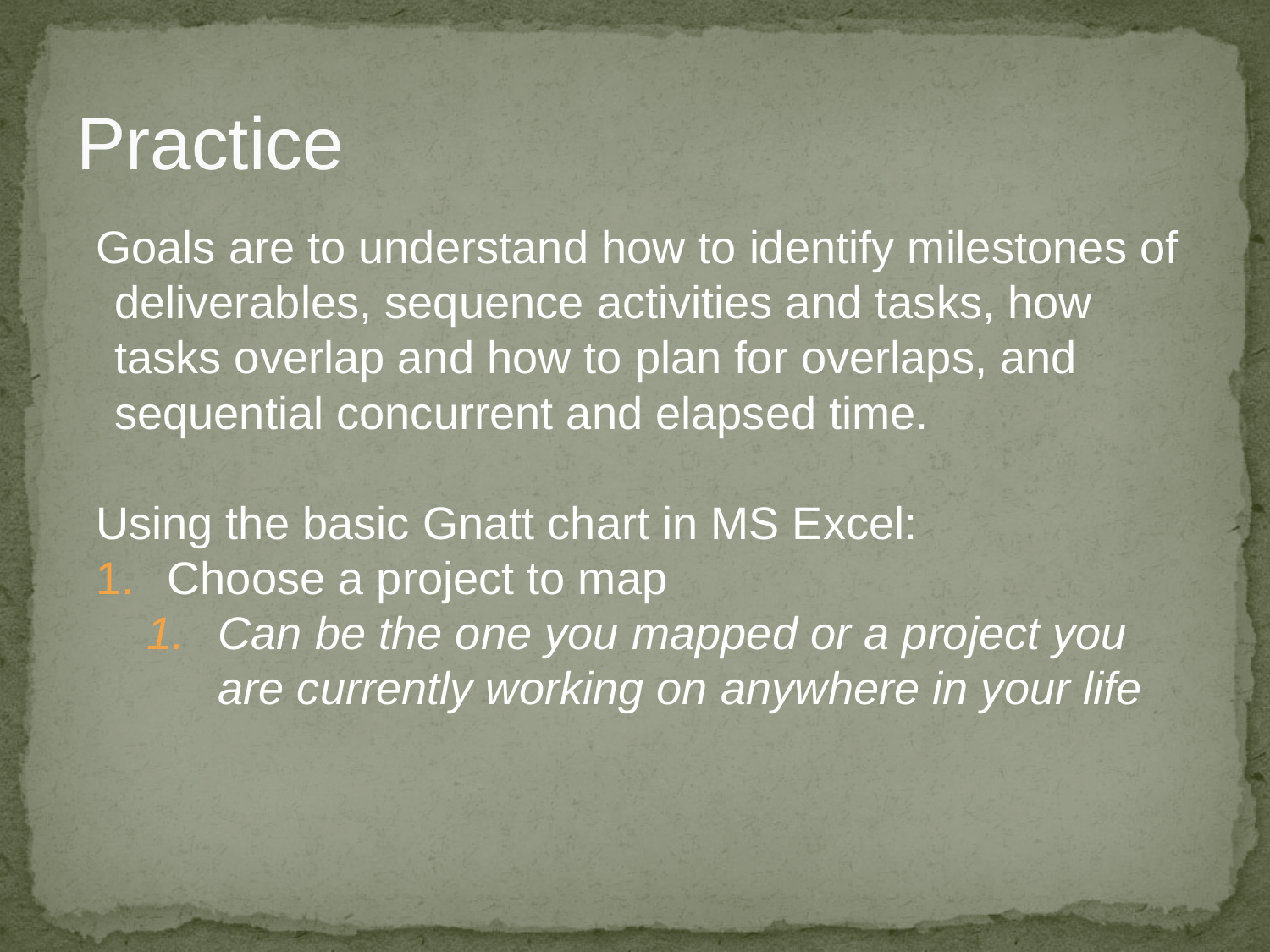

# Practice
Goals are to understand how to identify milestones of deliverables, sequence activities and tasks, how tasks overlap and how to plan for overlaps, and sequential concurrent and elapsed time.

Using the basic Gnatt chart in MS Excel:
Choose a project to map
Can be the one you mapped or a project you are currently working on anywhere in your life